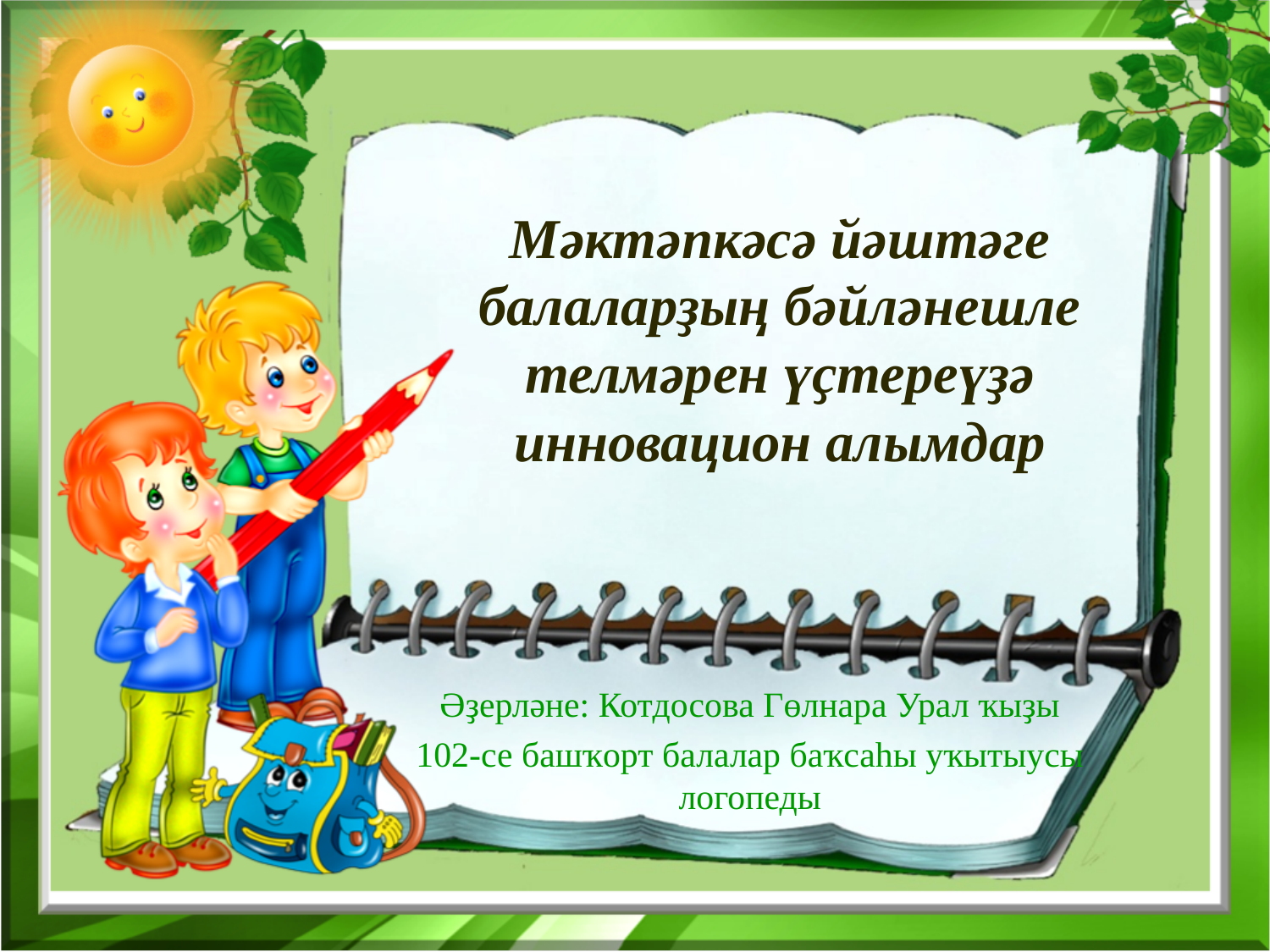

# Мәктәпкәсә йәштәге балаларҙың бәйләнешле телмәрен үҫтереүҙә инновацион алымдар
Әҙерләне: Котдосова Гөлнара Урал ҡыҙы
102-се башҡорт балалар баҡсаһы уҡытыусы логопеды